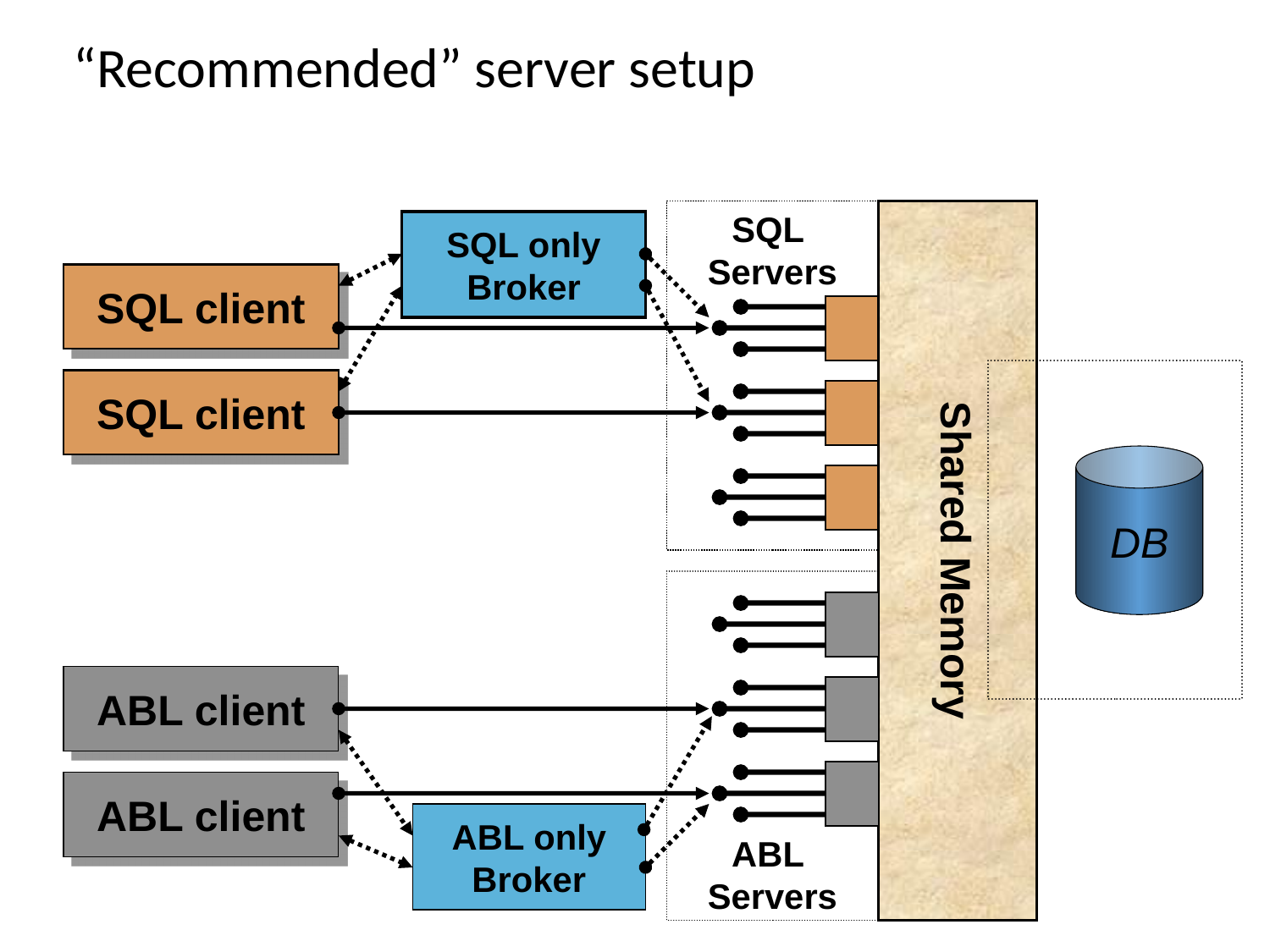

# “Recommended” server setup
SQL
Servers

Shared Memory
SQL only
Broker

SQL client

DB
SQL client

ABL
Servers
ABL client

ABL client

ABL only
Broker